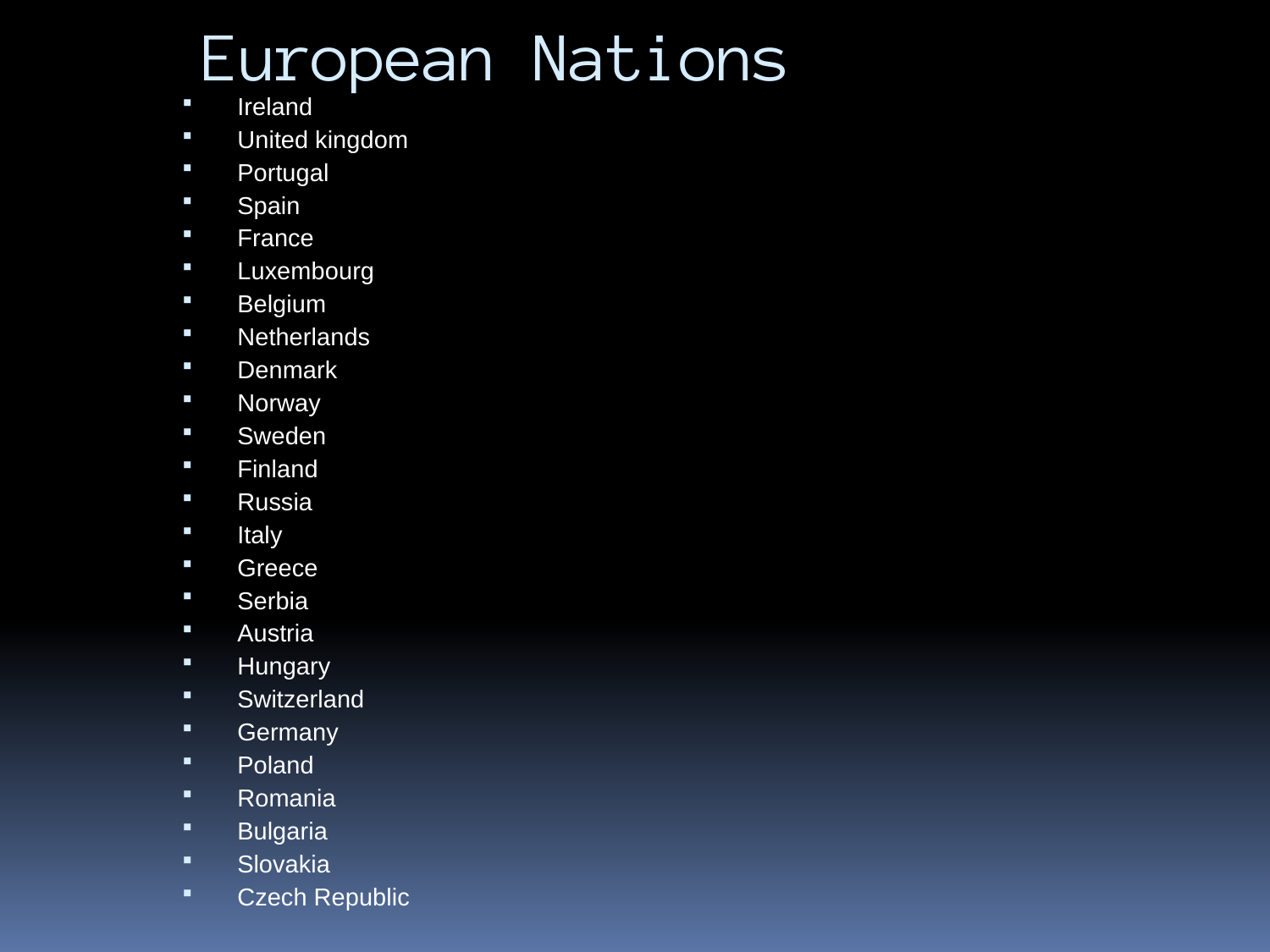

European Nations
Ireland
United kingdom
Portugal
Spain
France
Luxembourg
Belgium
Netherlands
Denmark
Norway
Sweden
Finland
Russia
Italy
Greece
Serbia
Austria
Hungary
Switzerland
Germany
Poland
Romania
Bulgaria
Slovakia
Czech Republic